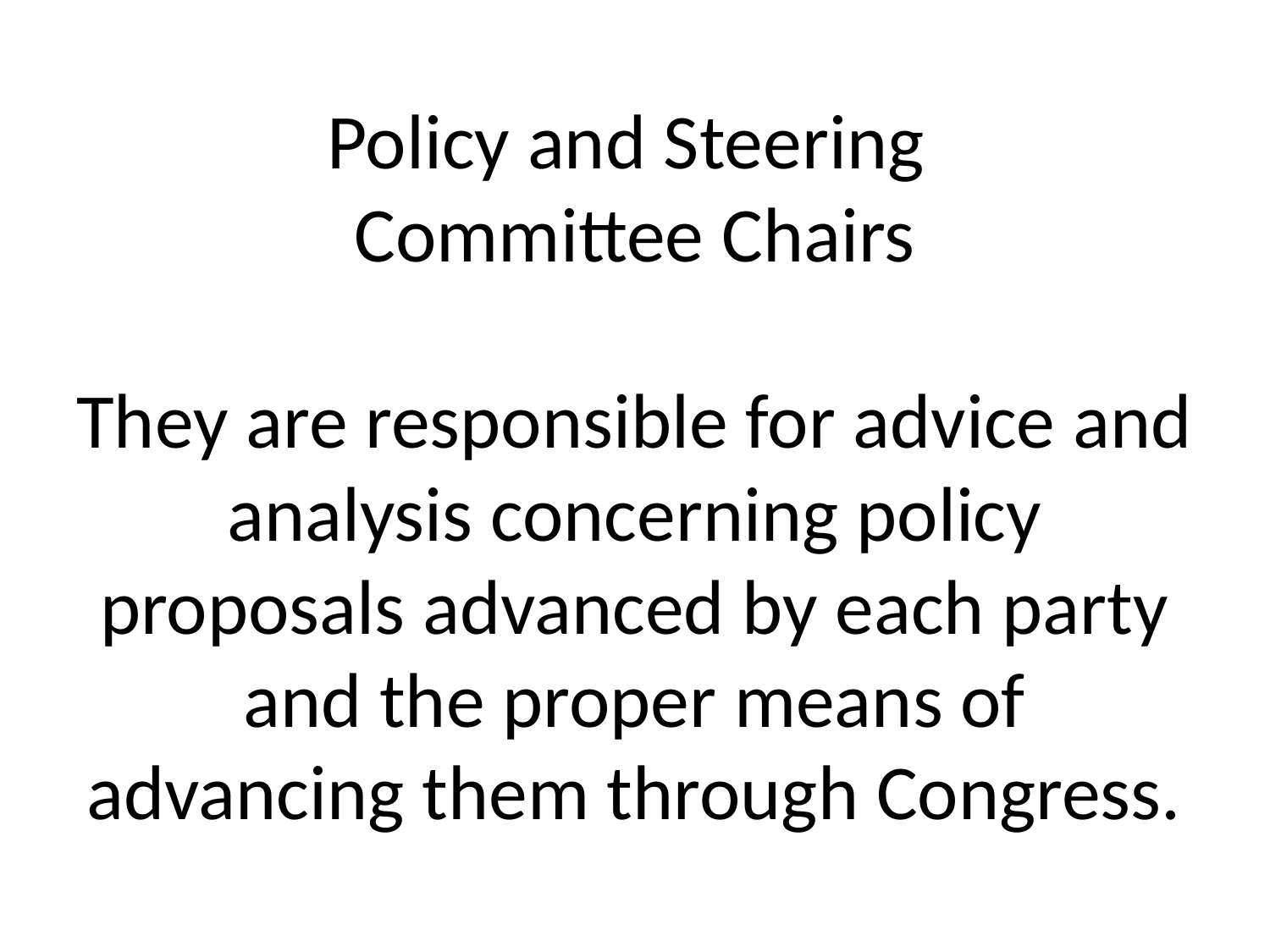

# Policy and Steering Committee Chairs They are responsible for advice and analysis concerning policy proposals advanced by each party and the proper means of advancing them through Congress.